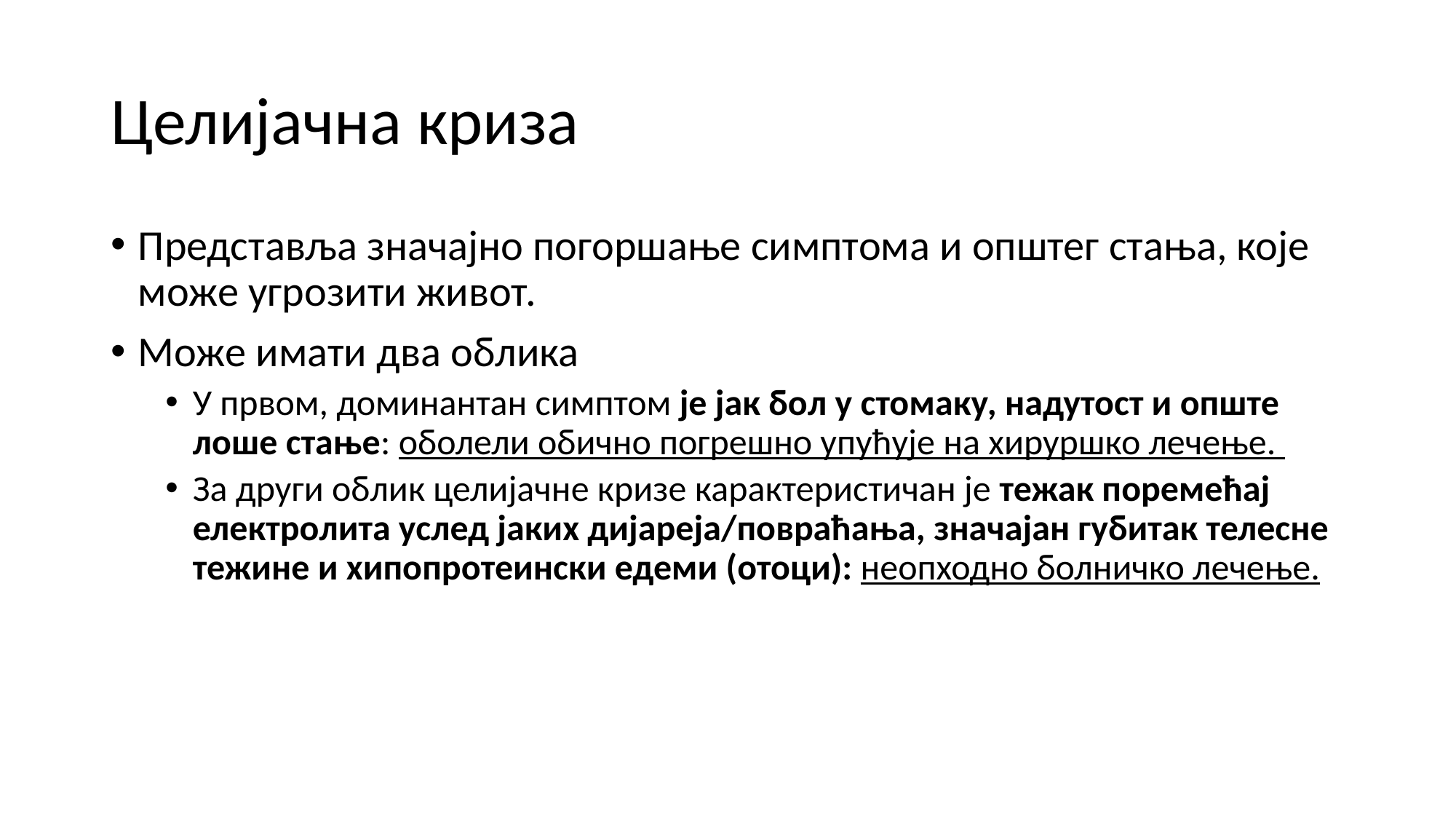

# Целијачна криза
Представља значајно погоршање симптома и општег стања, које може угрозити живот.
Може имати два облика
У првом, доминантан симптом је јак бол у стомаку, надутост и опште лоше стање: оболели обично погрешно упућује на хируршко лечење.
За други облик целијачне кризе карактеристичан је тежак поремећај електролита услед јаких дијареја/повраћања, значајан губитак телесне тежине и хипопротеински едеми (отоци): неопходно болничко лечење.